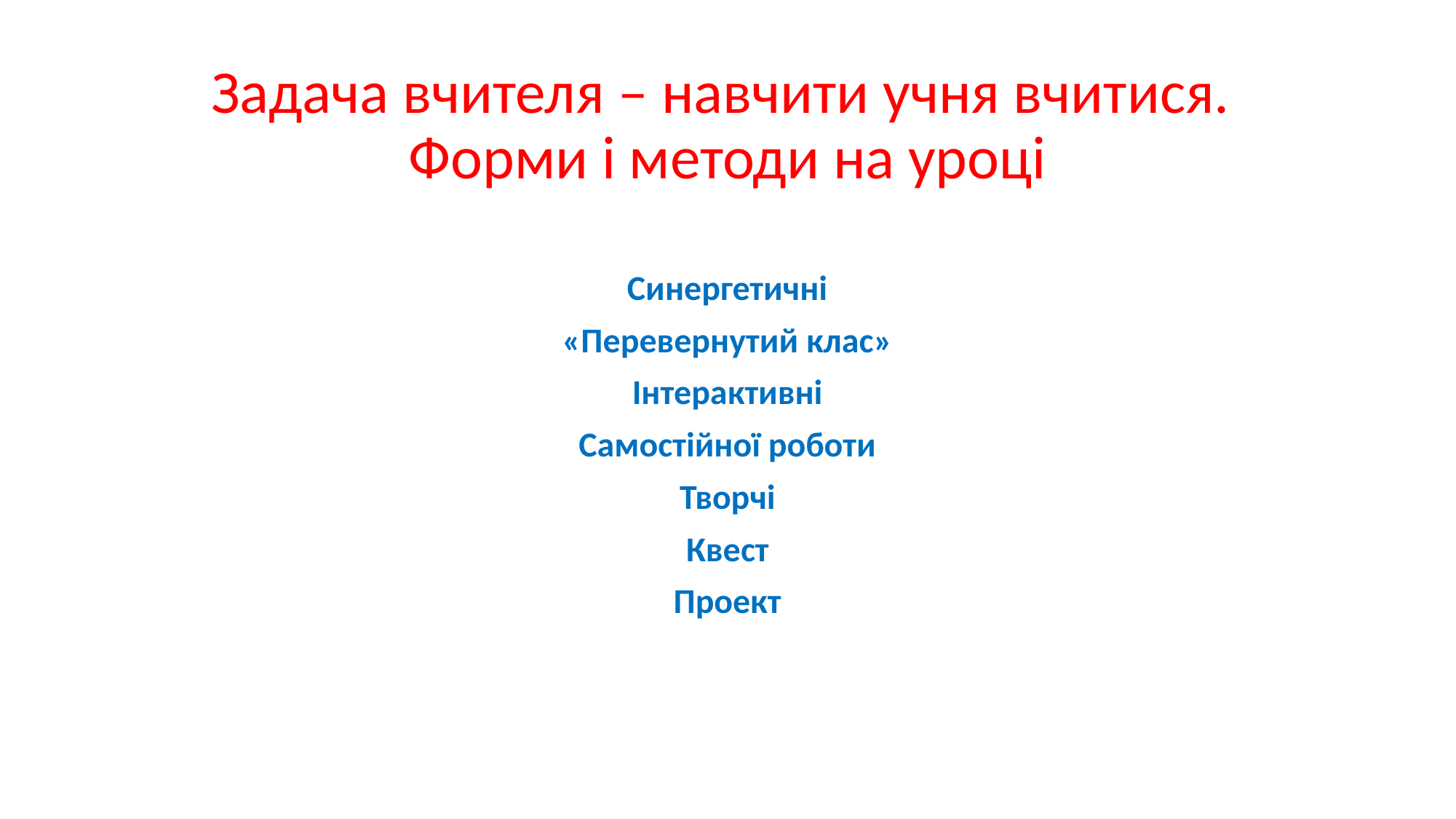

# Задача вчителя – навчити учня вчитися. Форми і методи на уроці
Синергетичні
«Перевернутий клас»
Інтерактивні
Самостійної роботи
Творчі
Квест
Проект